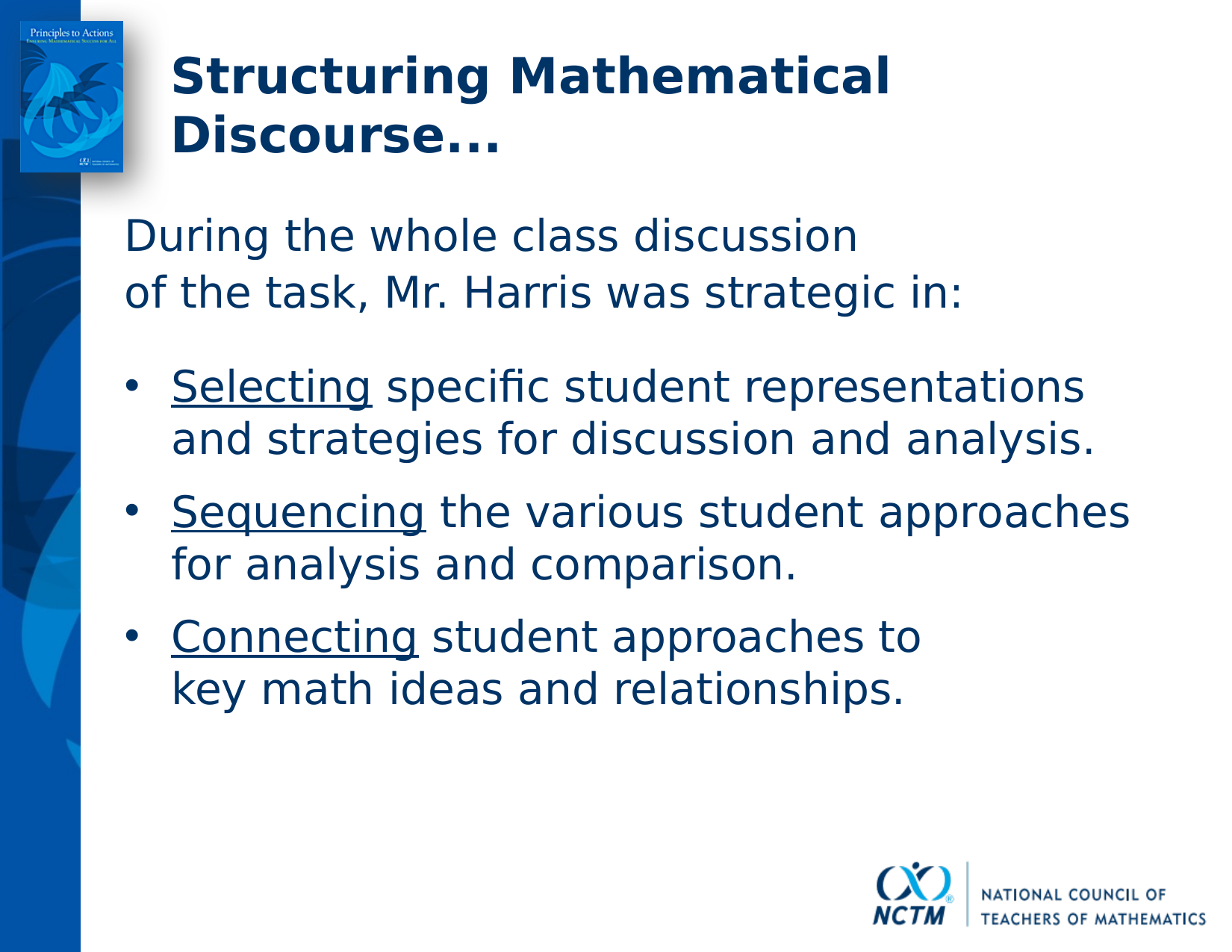

Structuring Mathematical Discourse...
During the whole class discussion
of the task, Mr. Harris was strategic in:
Selecting specific student representations and strategies for discussion and analysis.
Sequencing the various student approaches for analysis and comparison.
Connecting student approaches to
key math ideas and relationships.